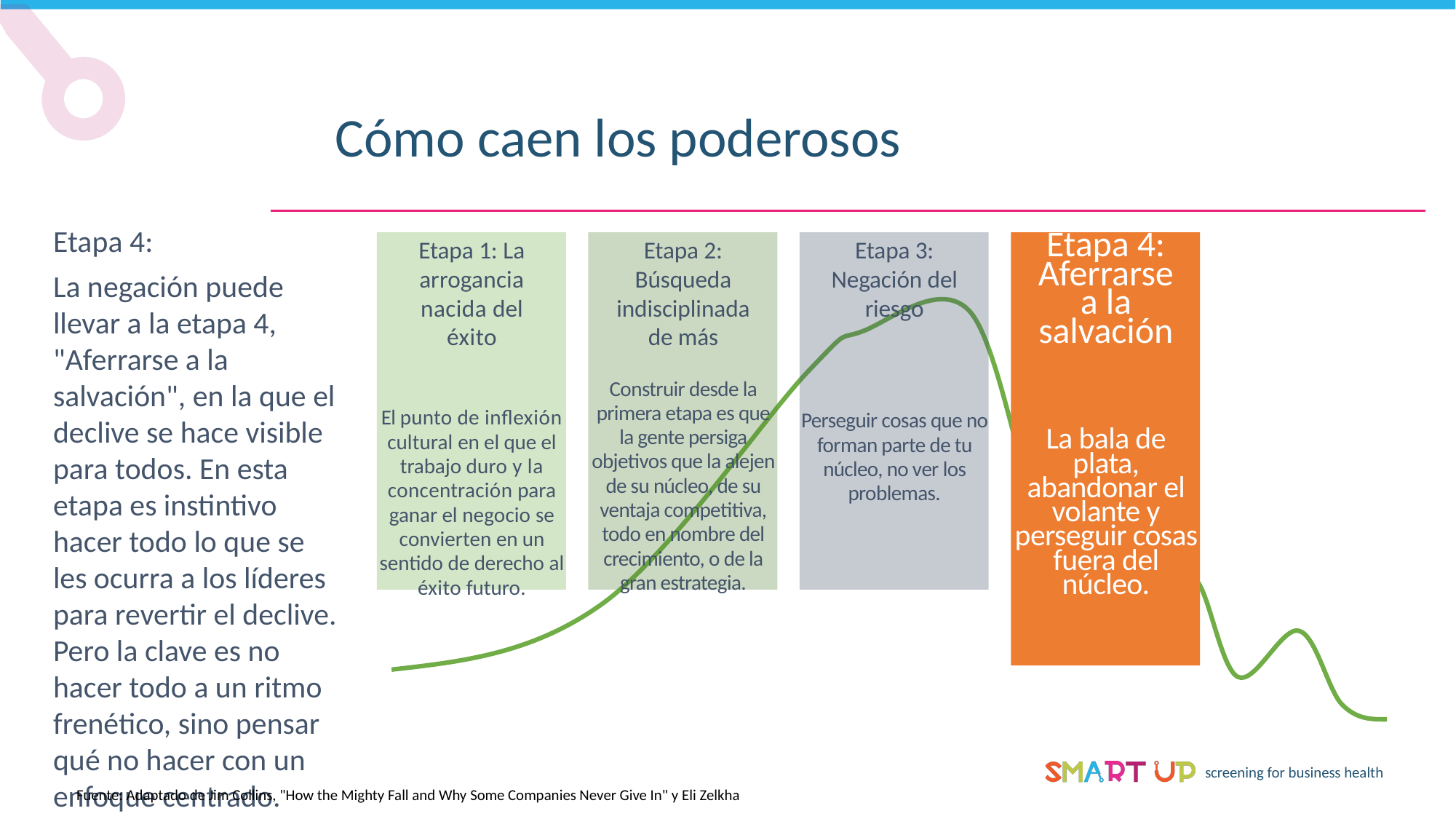

Cómo caen los poderosos
Etapa 4:
La negación puede llevar a la etapa 4, "Aferrarse a la salvación", en la que el declive se hace visible para todos. En esta etapa es instintivo hacer todo lo que se les ocurra a los líderes para revertir el declive. Pero la clave es no hacer todo a un ritmo frenético, sino pensar qué no hacer con un enfoque centrado.
Etapa 1: La arrogancia nacida del éxito

El punto de inflexión cultural en el que el trabajo duro y la concentración para ganar el negocio se convierten en un sentido de derecho al éxito futuro.
Etapa 2: Búsqueda indisciplinada de más

Construir desde la primera etapa es que la gente persiga objetivos que la alejen de su núcleo, de su ventaja competitiva, todo en nombre del crecimiento, o de la gran estrategia.
Etapa 3: Negación del riesgo

Perseguir cosas que no forman parte de tu núcleo, no ver los problemas.
Etapa 4: Aferrarse a la salvación

La bala de plata, abandonar el volante y perseguir cosas fuera del núcleo.

Fuente: Adaptado de Jim Collins, "How the Mighty Fall and Why Some Companies Never Give In" y Eli Zelkha